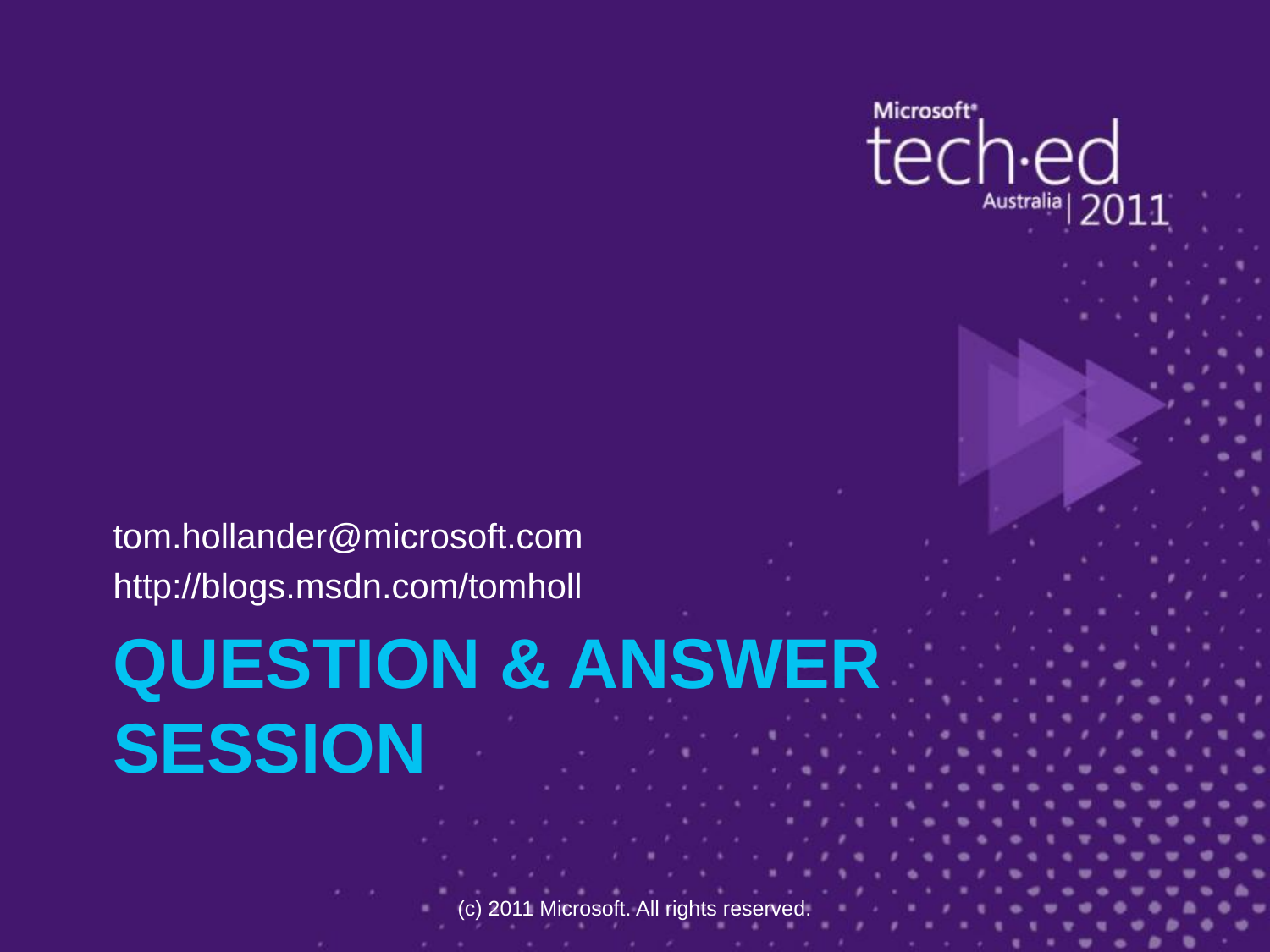

tom.hollander@microsoft.com
http://blogs.msdn.com/tomholl
# Question & Answer Session
(c) 2011 Microsoft. All rights reserved.